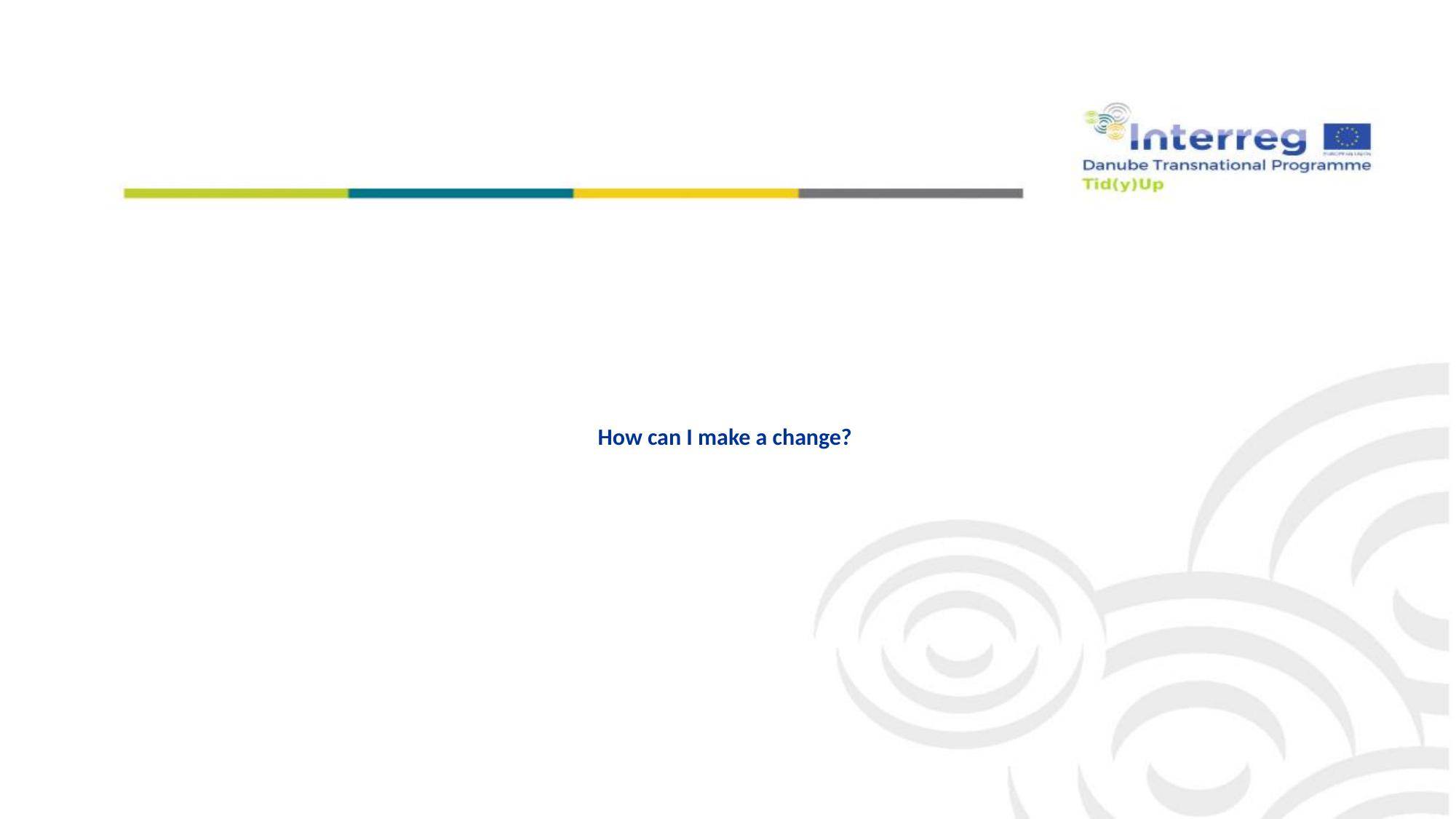

# How can I make a change?